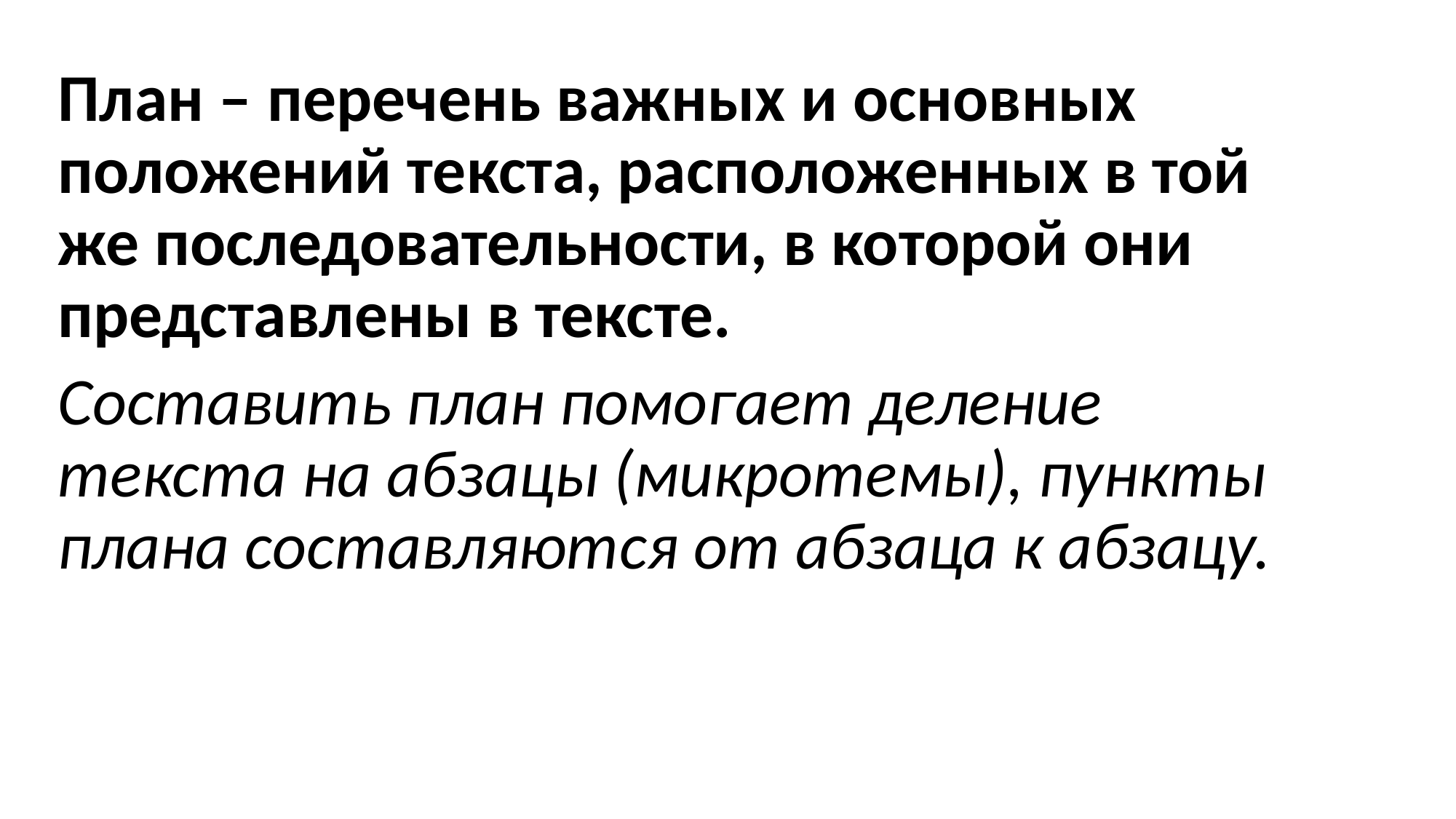

План – перечень важных и основных положений текста, расположенных в той же последовательности, в которой они представлены в тексте.
Составить план помогает деление текста на абзацы (микротемы), пункты плана составляются от абзаца к абзацу.